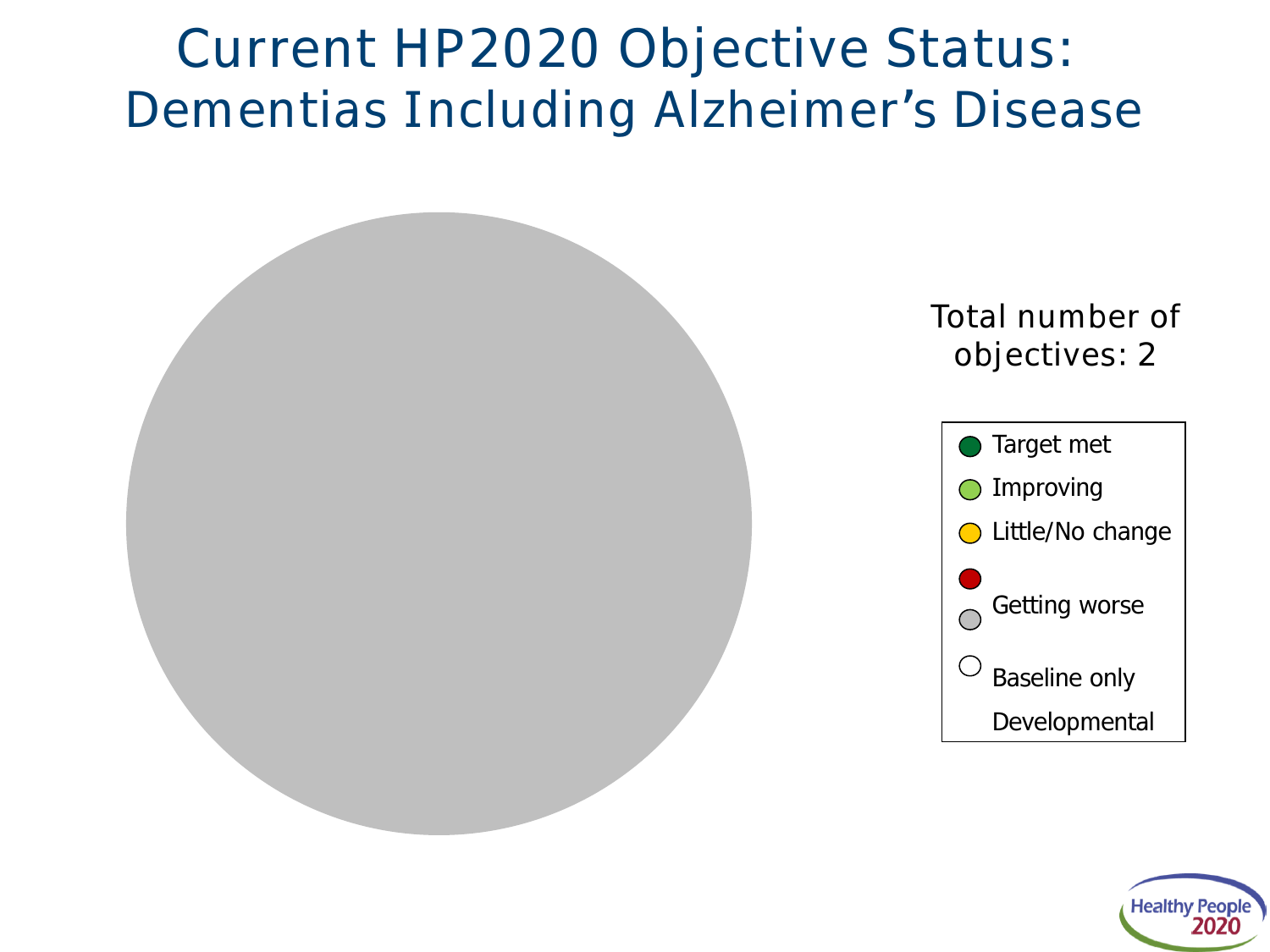

# Current HP2020 Objective Status: Dementias Including Alzheimer’s Disease

### Chart

| Category | Objective status |
|---|---|
| Target met | 0.0 |
| Improving | 0.0 |
| No change | 0.0 |
| Getting worse | 0.0 |
| Baseline only | 2.0 |
| Developmental | 0.0 |
| Tracking | 0.0 |
Total number of objectives: 2
Target met
Improving
Little/No change
Getting worse
Baseline only
Developmental